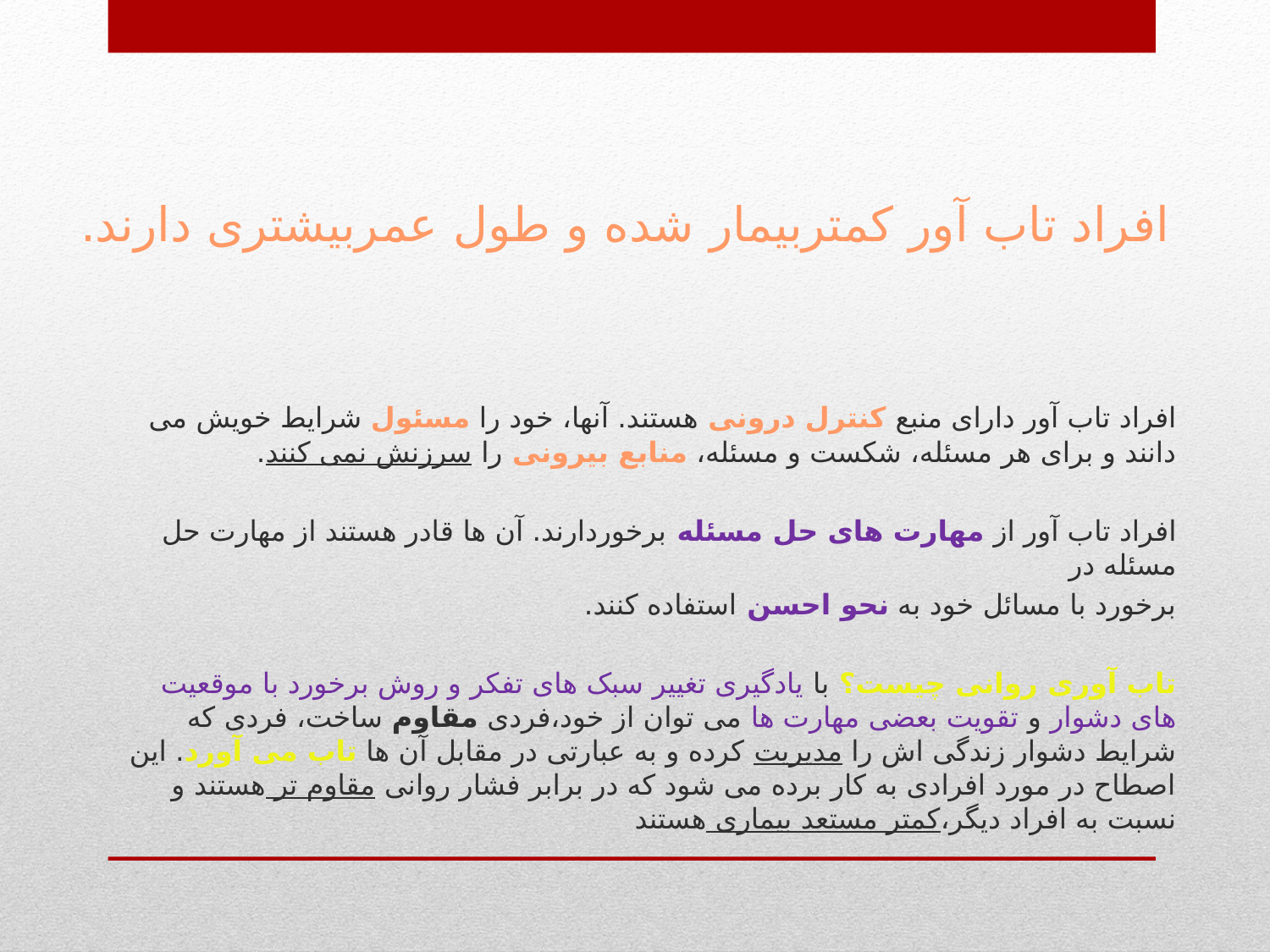

# افراد تاب آور کمتربیمار شده و طول عمربیشتری دارند.
افراد تاب آور دارای منبع کنترل درونی هستند. آنها، خود را مسئول شرایط خویش می دانند و برای هر مسئله، شکست و مسئله، منابع بیرونی را سرزنش نمی کنند.

افراد تاب آور از مهارت های حل مسئله برخوردارند. آن ها قادر هستند از مهارت حل مسئله در
برخورد با مسائل خود به نحو احسن استفاده کنند.

تاب آوری روانی چیست؟ با یادگیری تغییر سبک های تفکر و روش برخورد با موقعیت های دشوار و تقویت بعضی مهارت ها می توان از خود،فردی مقاوم ساخت، فردی که شرایط دشوار زندگی اش را مدیریت کرده و به عبارتی در مقابل آن ها تاب می آورد. این اصطاح در مورد افرادی به کار برده می شود که در برابر فشار روانی مقاوم تر هستند و نسبت به افراد دیگر،کمتر مستعد بیماری هستند